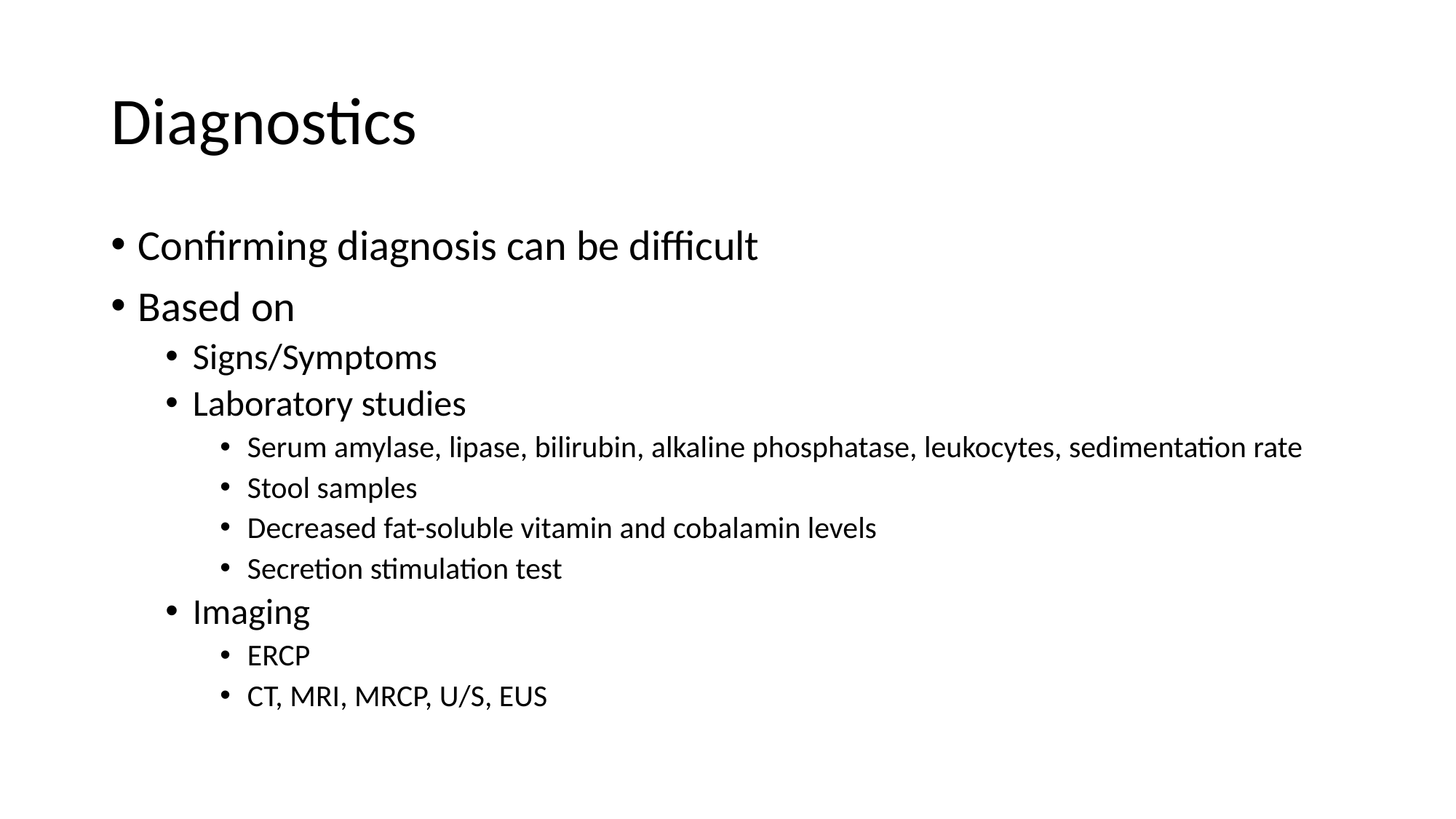

# Diagnostics
Confirming diagnosis can be difficult
Based on
Signs/Symptoms
Laboratory studies
Serum amylase, lipase, bilirubin, alkaline phosphatase, leukocytes, sedimentation rate
Stool samples
Decreased fat-soluble vitamin and cobalamin levels
Secretion stimulation test
Imaging
ERCP
CT, MRI, MRCP, U/S, EUS